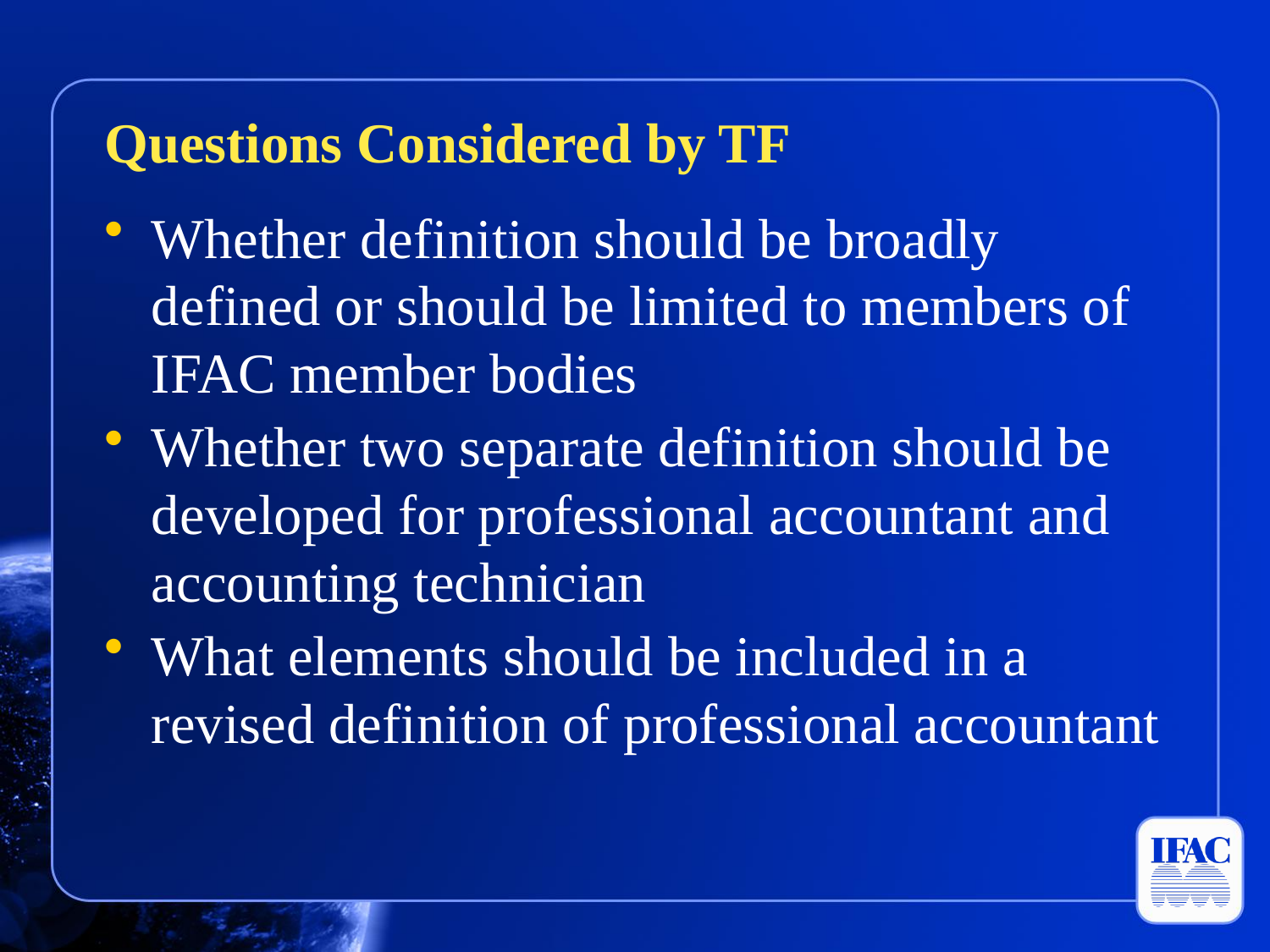

Questions Considered by TF
Whether definition should be broadly defined or should be limited to members of IFAC member bodies
Whether two separate definition should be developed for professional accountant and accounting technician
What elements should be included in a revised definition of professional accountant